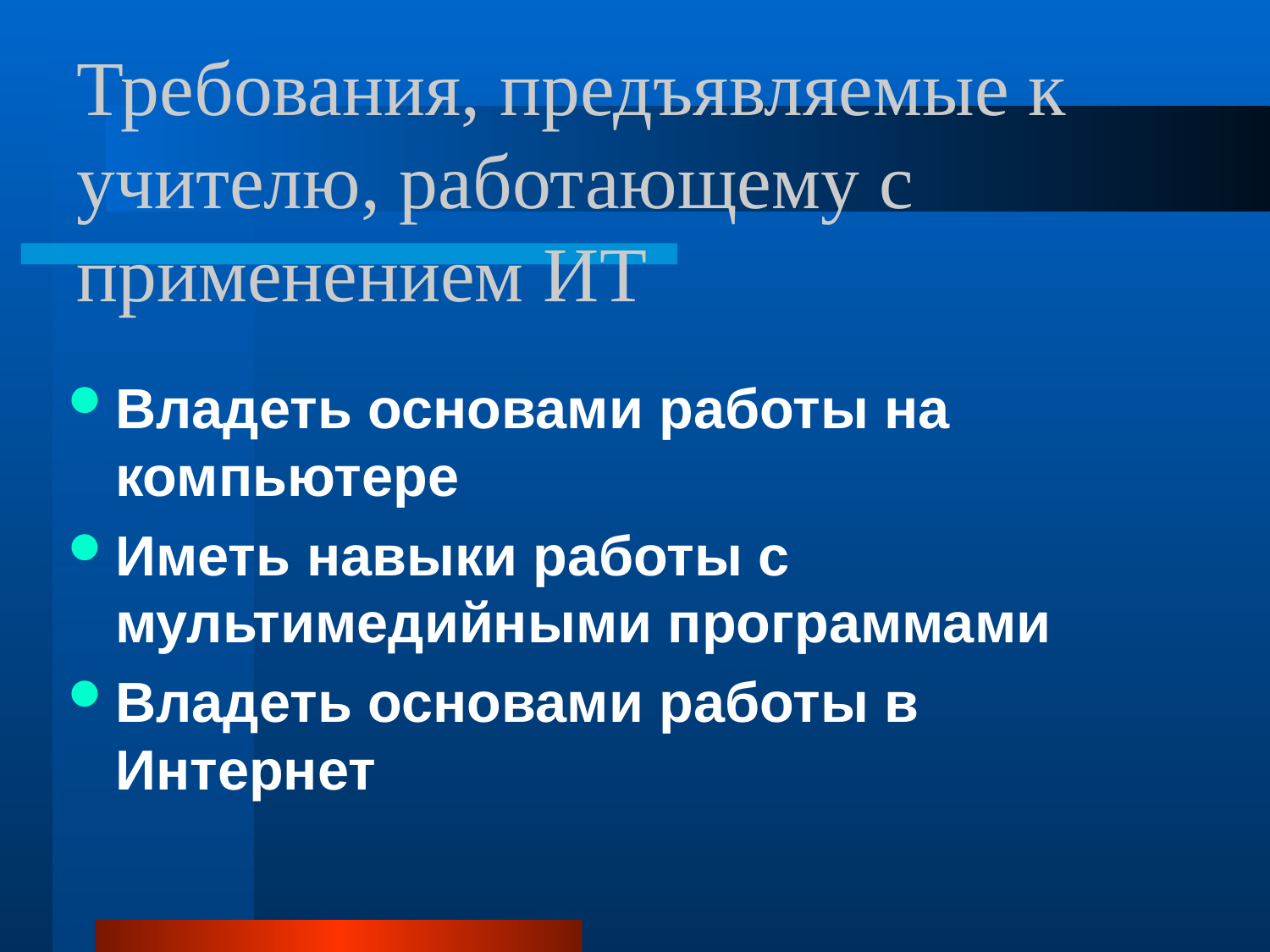

# Требования, предъявляемые к учителю, работающему с применением ИТ
Владеть основами работы на компьютере
Иметь навыки работы с мультимедийными программами
Владеть основами работы в Интернет